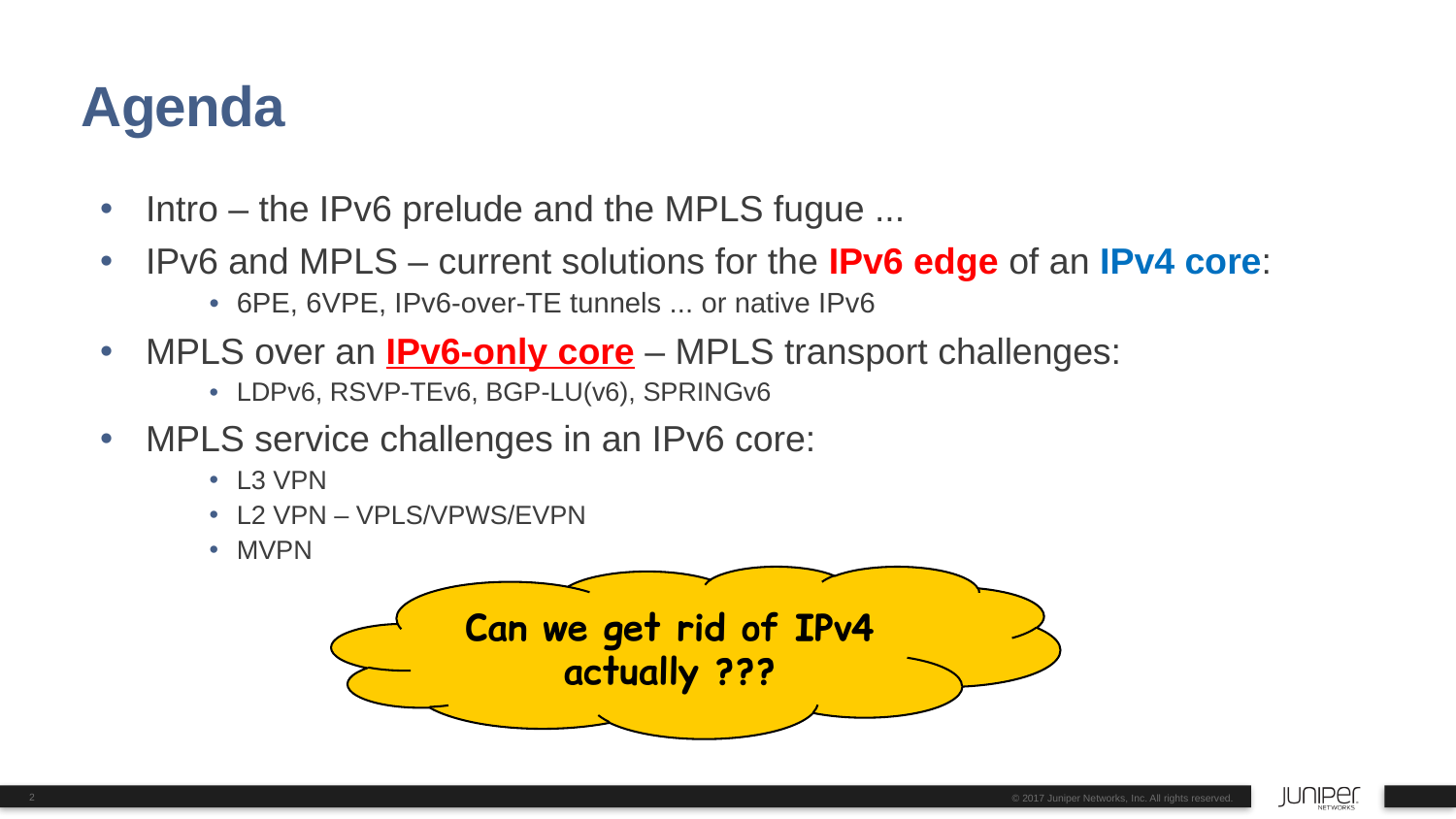

# Agenda
Intro – the IPv6 prelude and the MPLS fugue ...
IPv6 and MPLS – current solutions for the IPv6 edge of an IPv4 core:
6PE, 6VPE, IPv6-over-TE tunnels ... or native IPv6
MPLS over an IPv6-only core – MPLS transport challenges:
LDPv6, RSVP-TEv6, BGP-LU(v6), SPRINGv6
MPLS service challenges in an IPv6 core:
L3 VPN
L2 VPN – VPLS/VPWS/EVPN
MVPN
Can we get rid of IPv4 actually ???